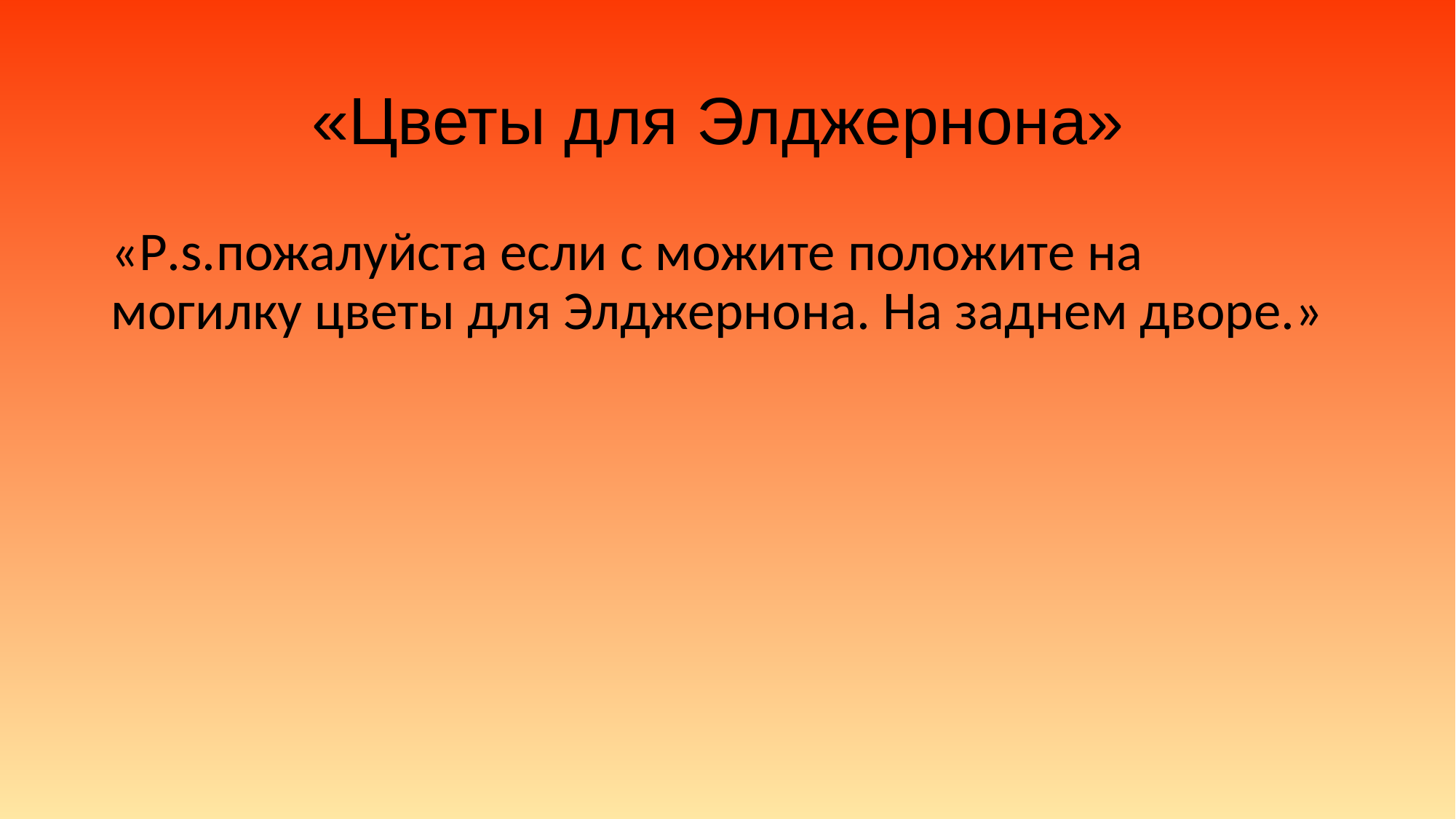

# «Цветы для Элджернона»
«P.s.пожалуйста если с можите положите на могилку цветы для Элджернона. На заднем дворе.»